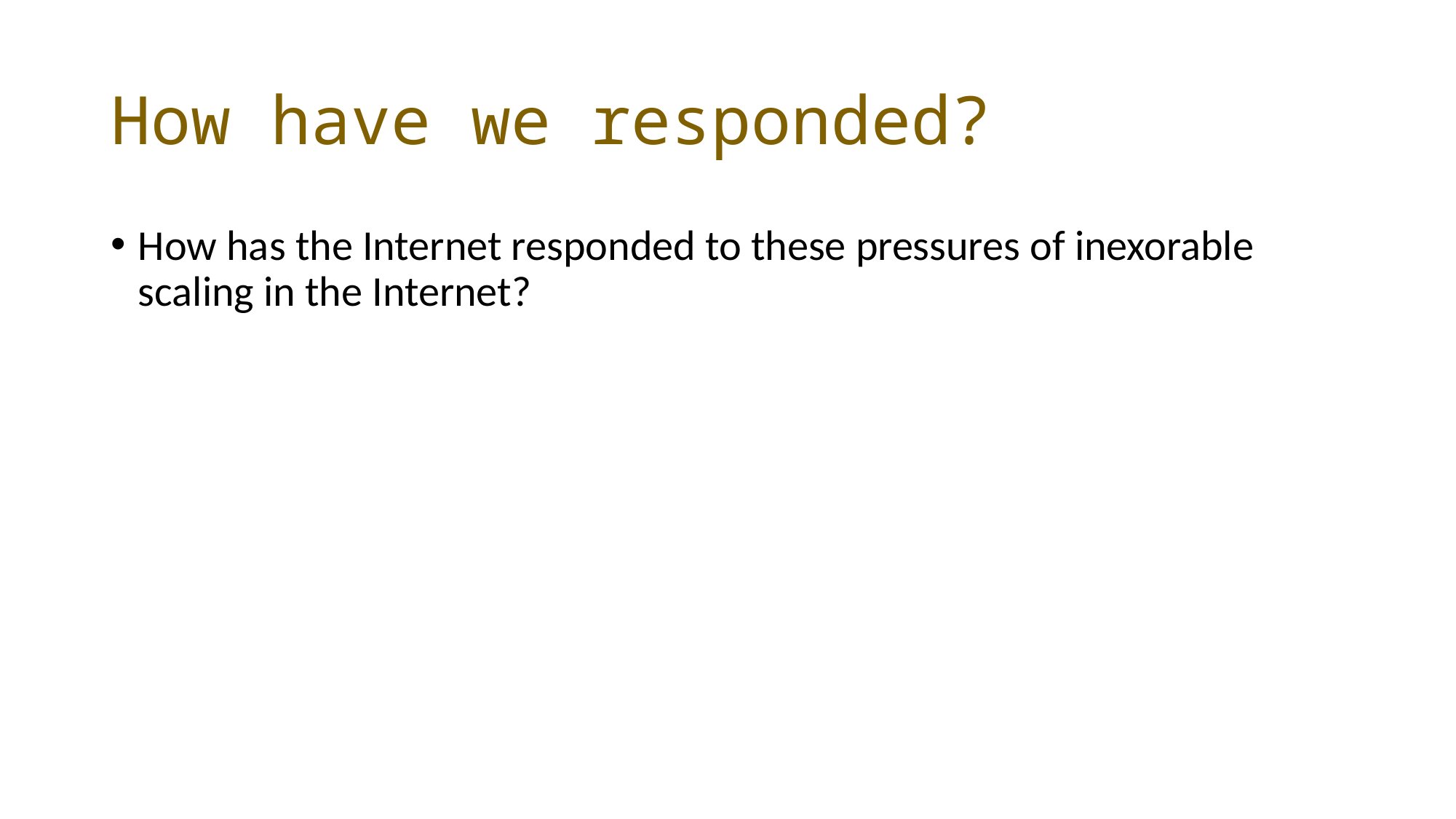

# How have we responded?
How has the Internet responded to these pressures of inexorable scaling in the Internet?